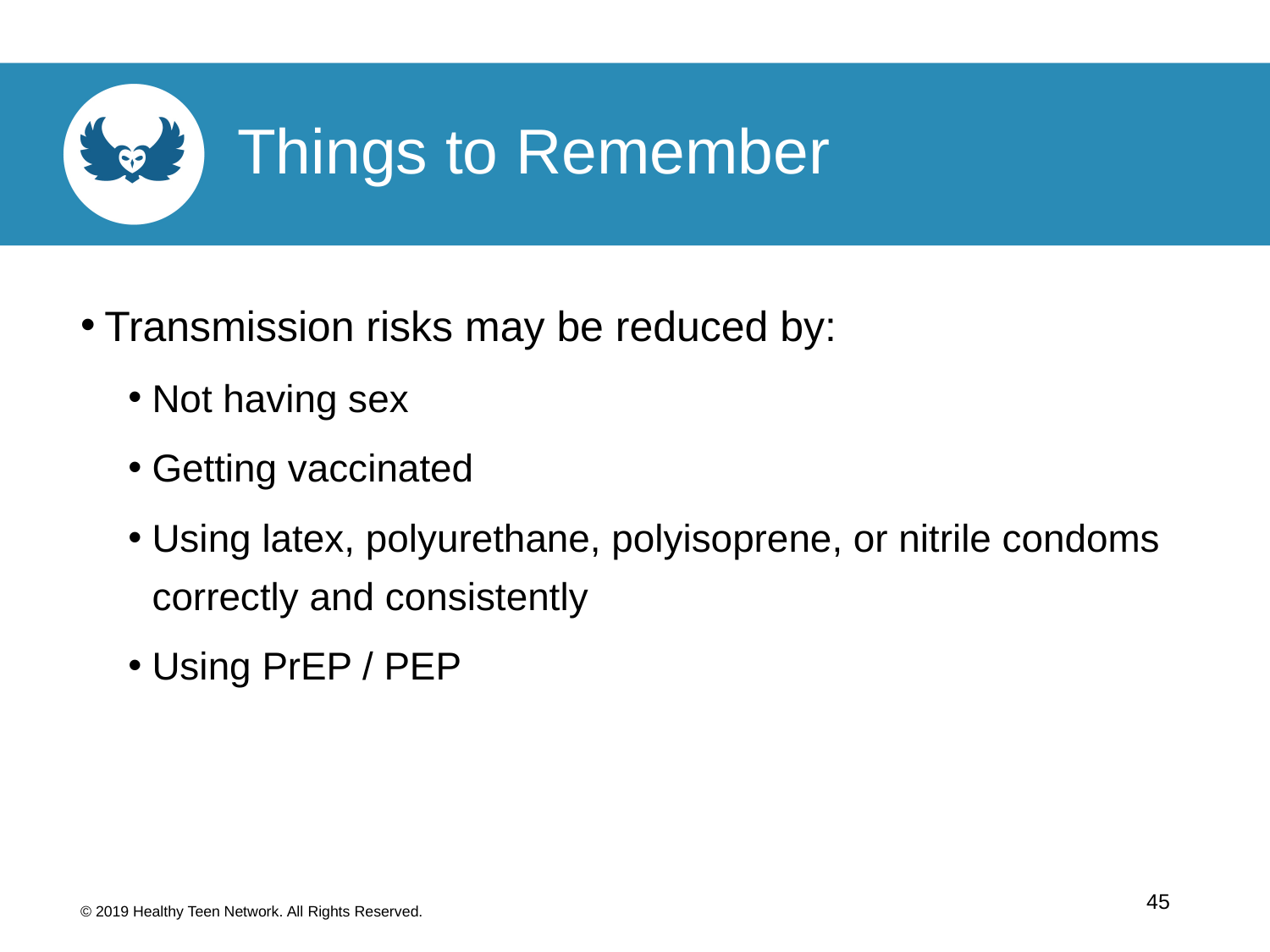

Things to Remember
Transmission risks may be reduced by:
Not having sex
Getting vaccinated
Using latex, polyurethane, polyisoprene, or nitrile condoms correctly and consistently
Using PrEP / PEP